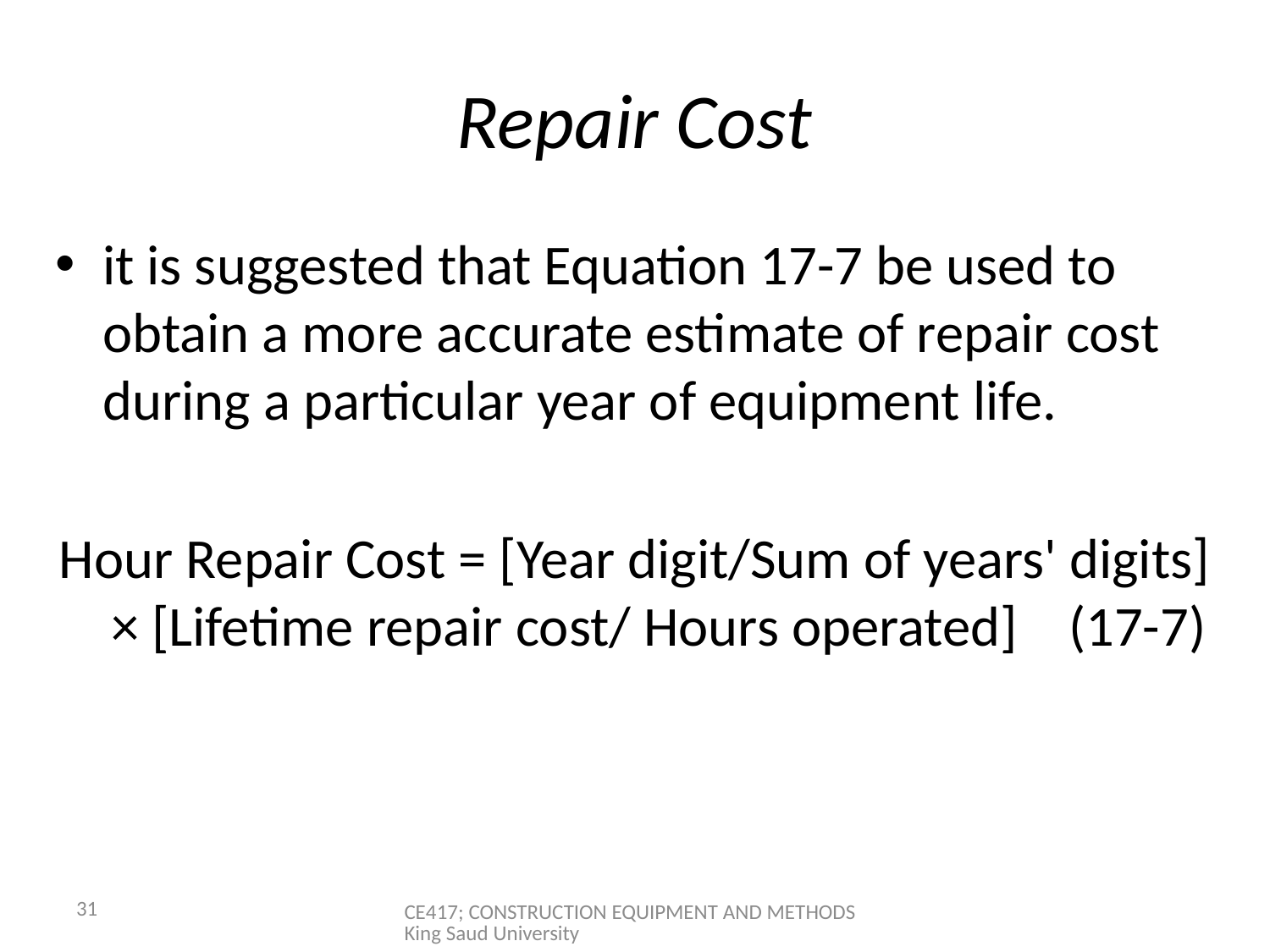

# Repair Cost
it is suggested that Equation 17-7 be used to obtain a more accurate estimate of repair cost during a particular year of equipment life.

Hour Repair Cost = [Year digit/Sum of years' digits] × [Lifetime repair cost/ Hours operated]    (17-7)

31
CE417; CONSTRUCTION EQUIPMENT AND METHODS King Saud University